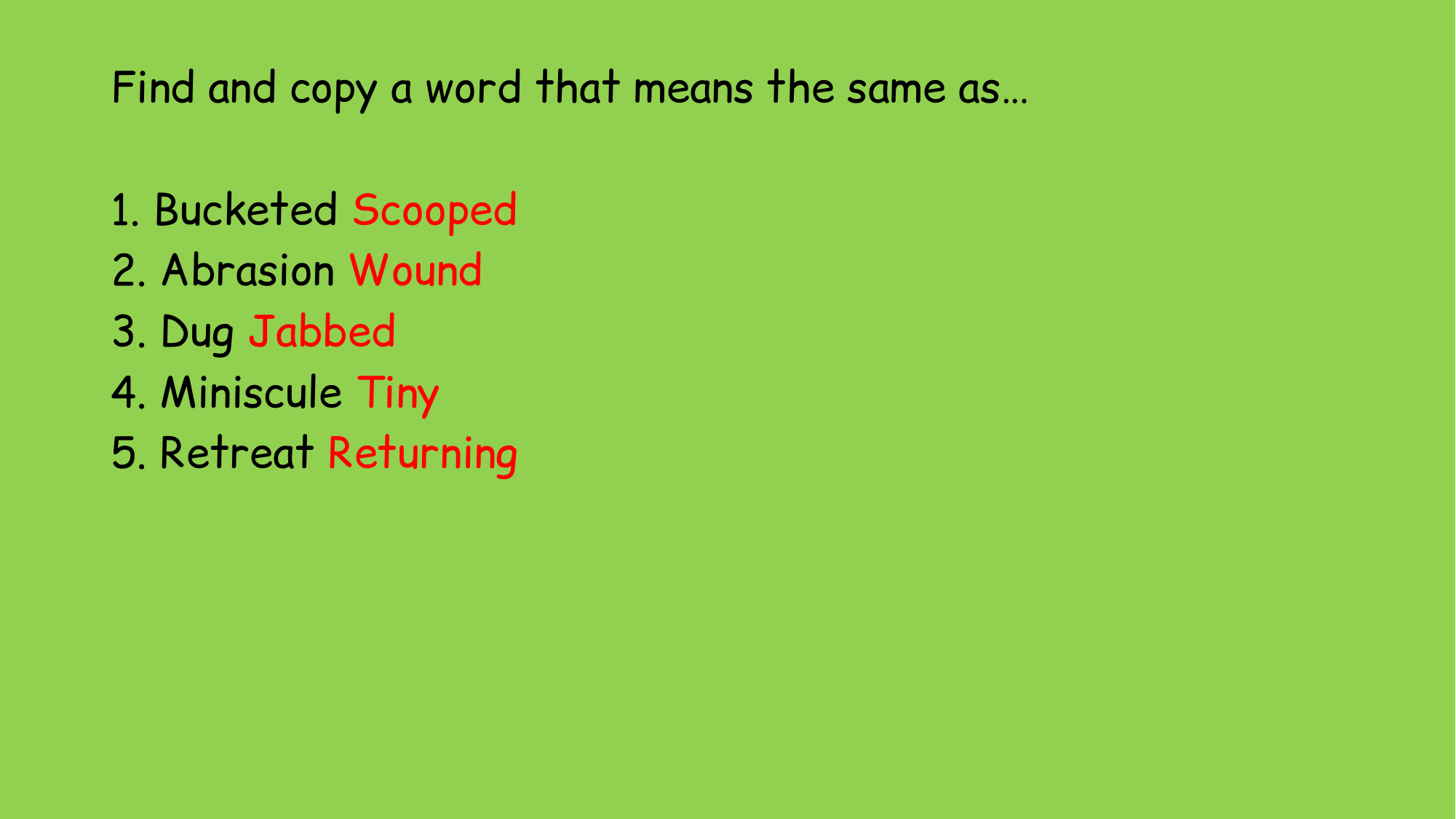

Find and copy a word that means the same as…

1. Bucketed Scooped
2. Abrasion Wound
3. Dug Jabbed
4. Miniscule Tiny
5. Retreat Returning